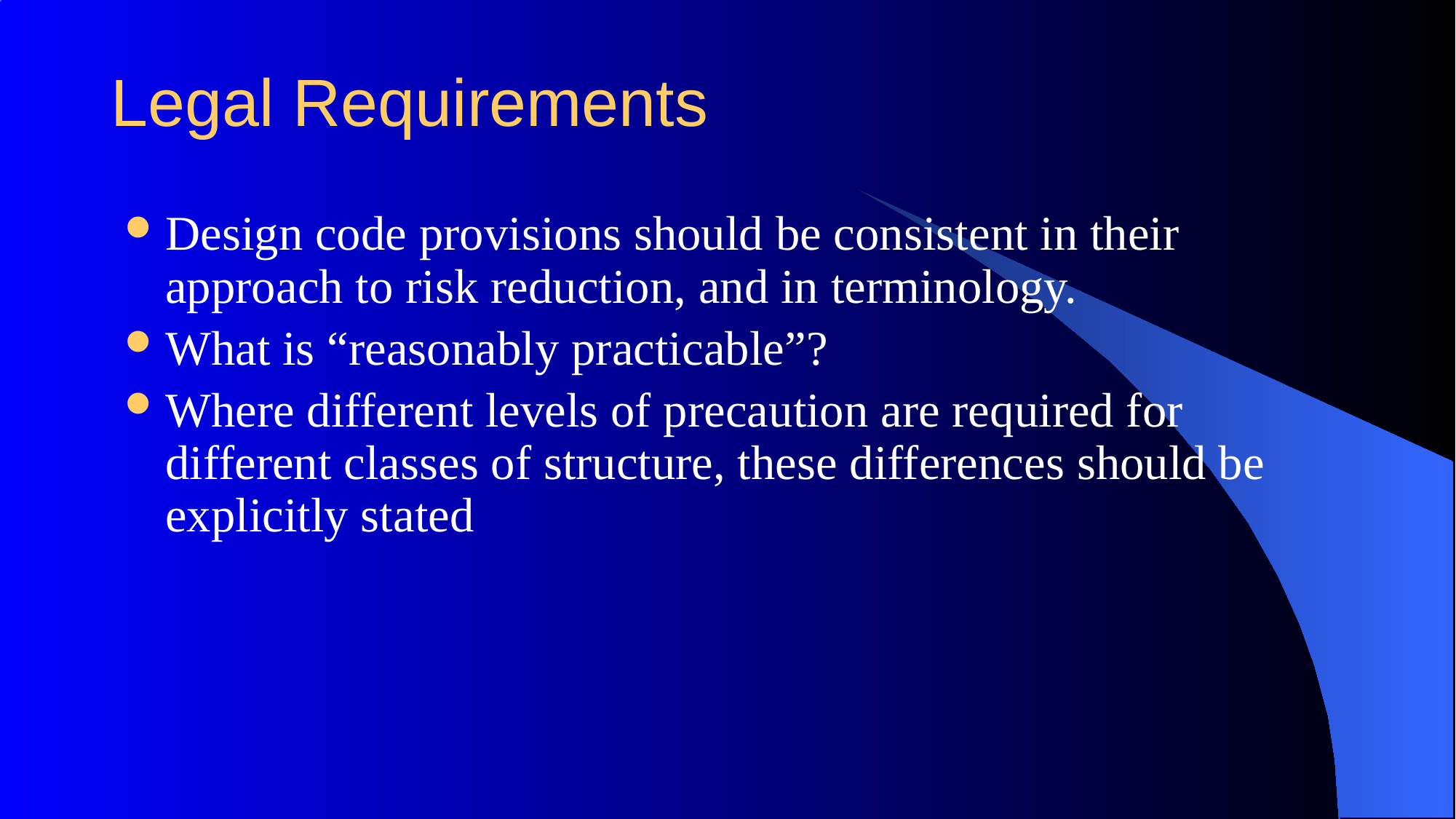

# Legal Requirements
Design code provisions should be consistent in their approach to risk reduction, and in terminology.
What is “reasonably practicable”?
Where different levels of precaution are required for different classes of structure, these differences should be explicitly stated